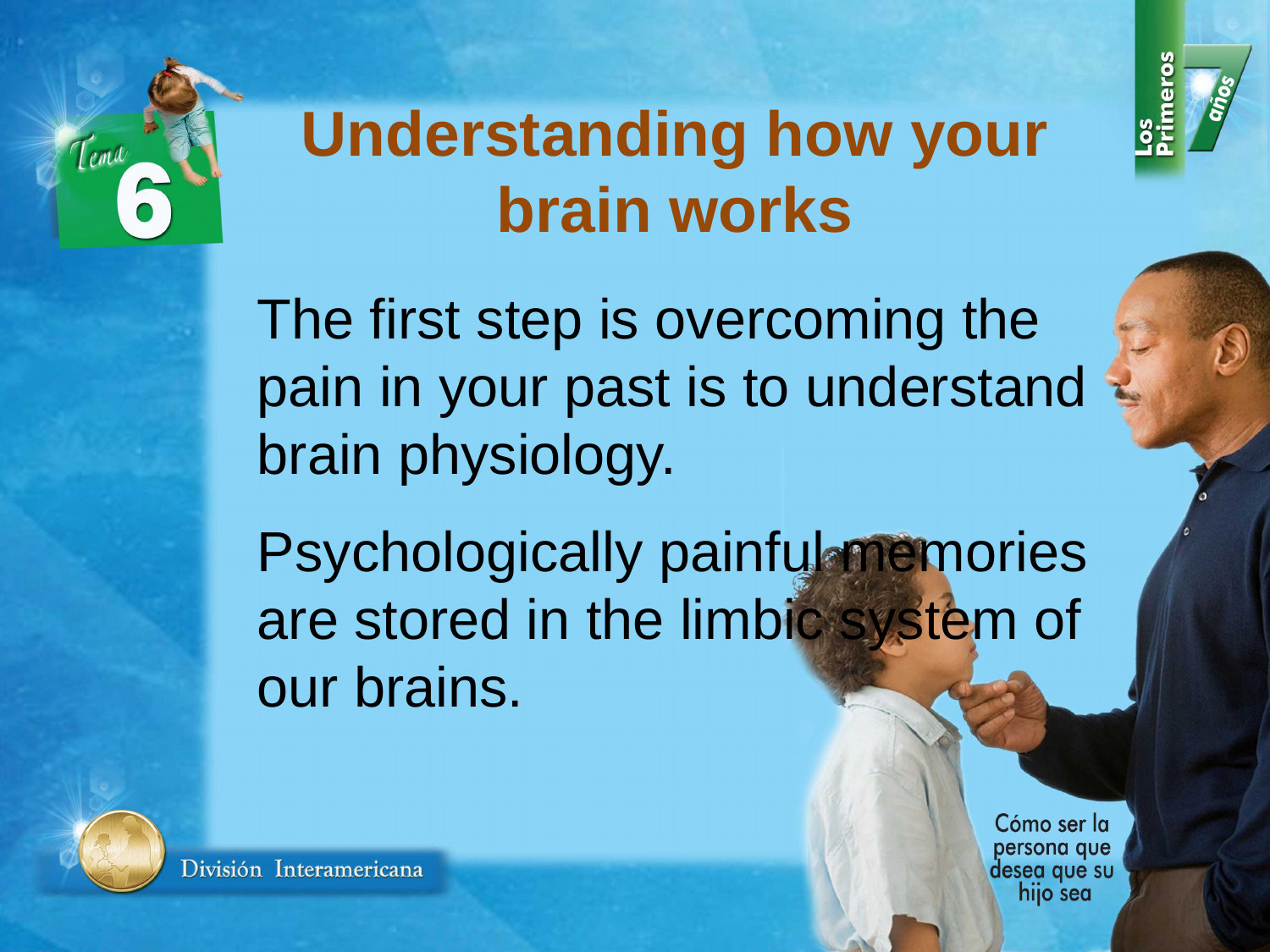

Understanding how your brain works

The first step is overcoming the pain in your past is to understand brain physiology.

Psychologically painful memories are stored in the limbic system of our brains.